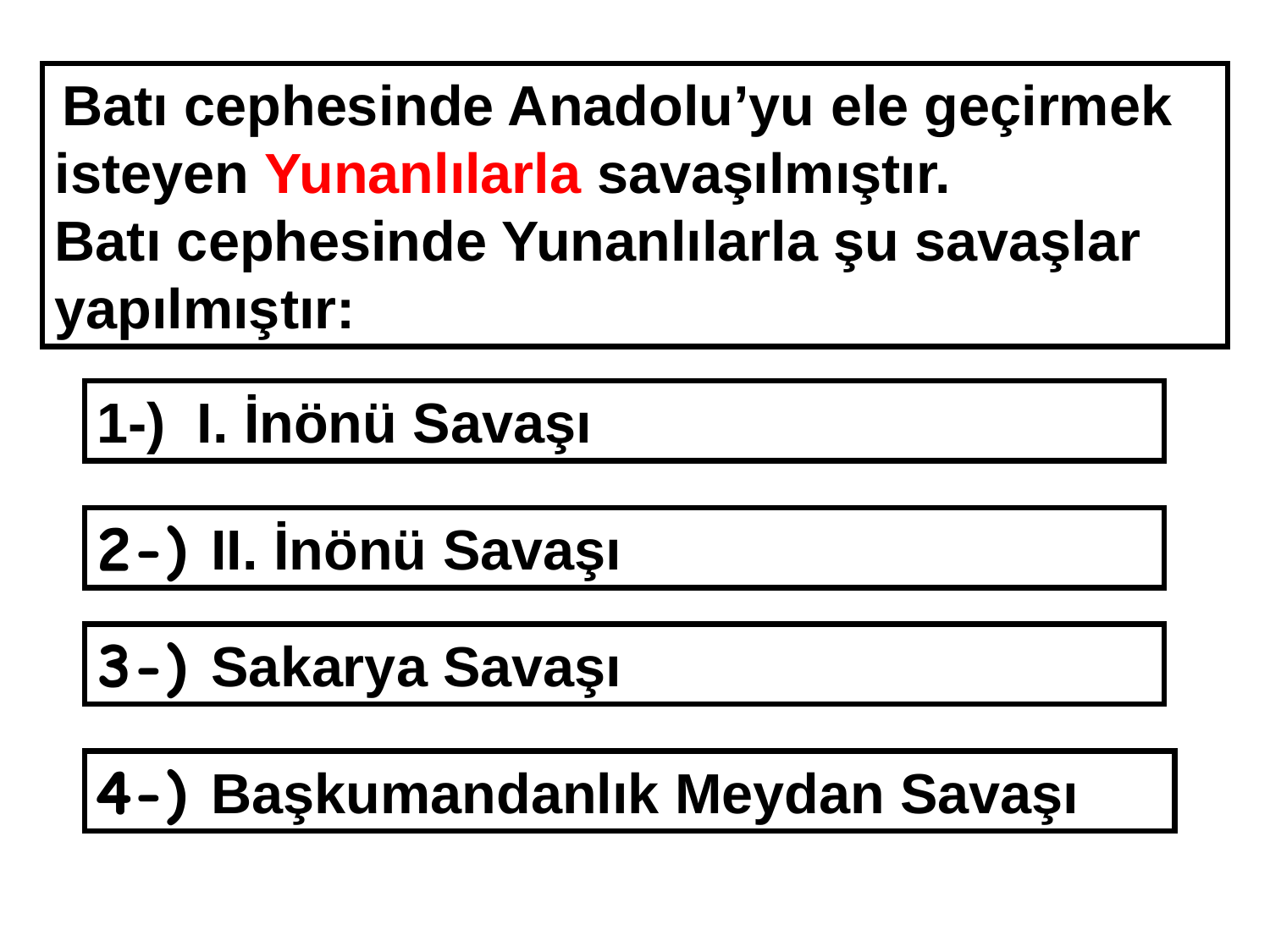

Batı cephesinde Anadolu’yu ele geçirmek isteyen Yunanlılarla savaşılmıştır.
Batı cephesinde Yunanlılarla şu savaşlar yapılmıştır:
1-)  I. İnönü Savaşı
2-) II. İnönü Savaşı
3-) Sakarya Savaşı
4-) Başkumandanlık Meydan Savaşı